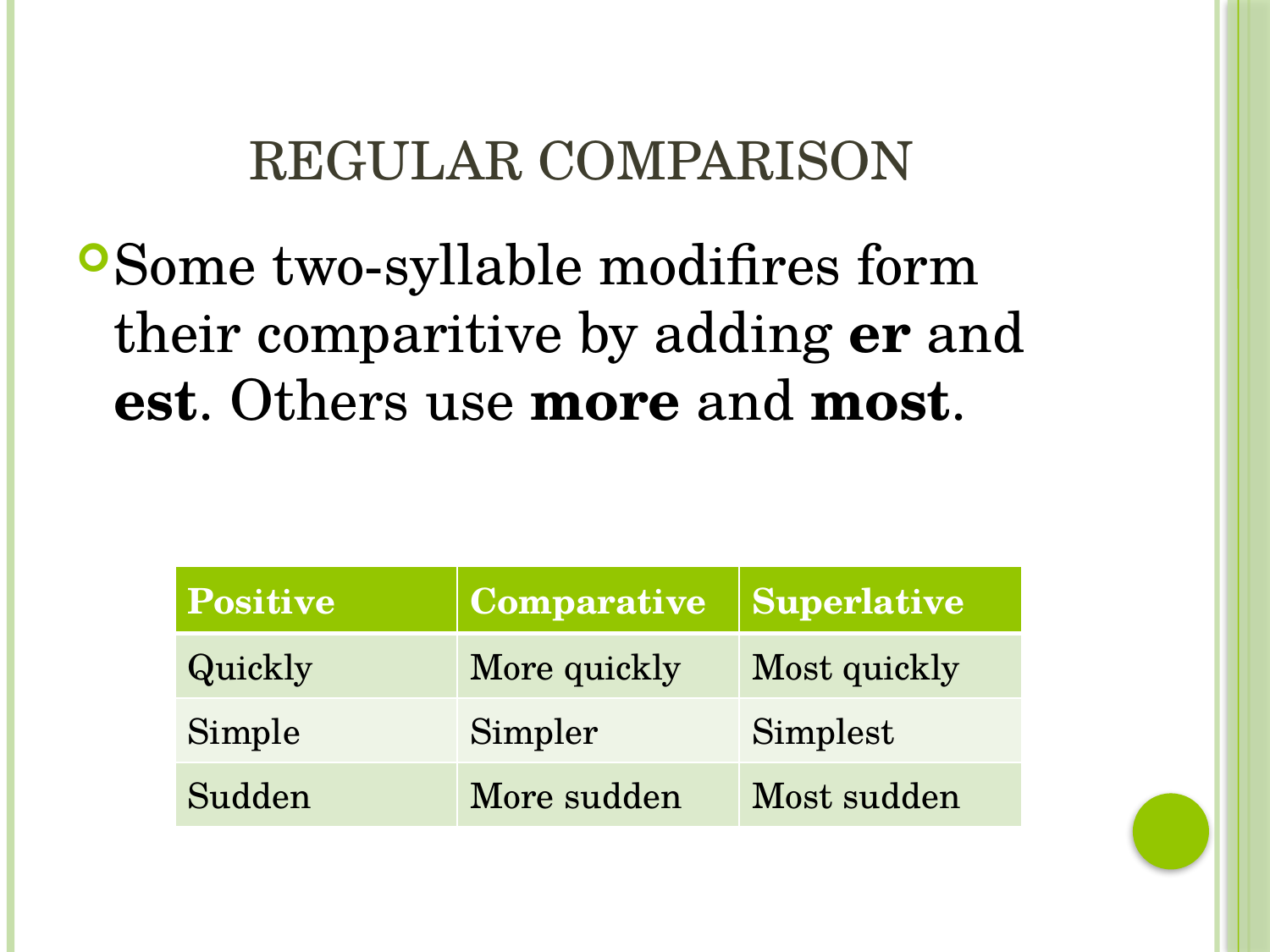

# Regular Comparison
Some two-syllable modifires form their comparitive by adding er and est. Others use more and most.

| Positive | Comparative | Superlative |
| --- | --- | --- |
| Quickly | More quickly | Most quickly |
| Simple | Simpler | Simplest |
| Sudden | More sudden | Most sudden |